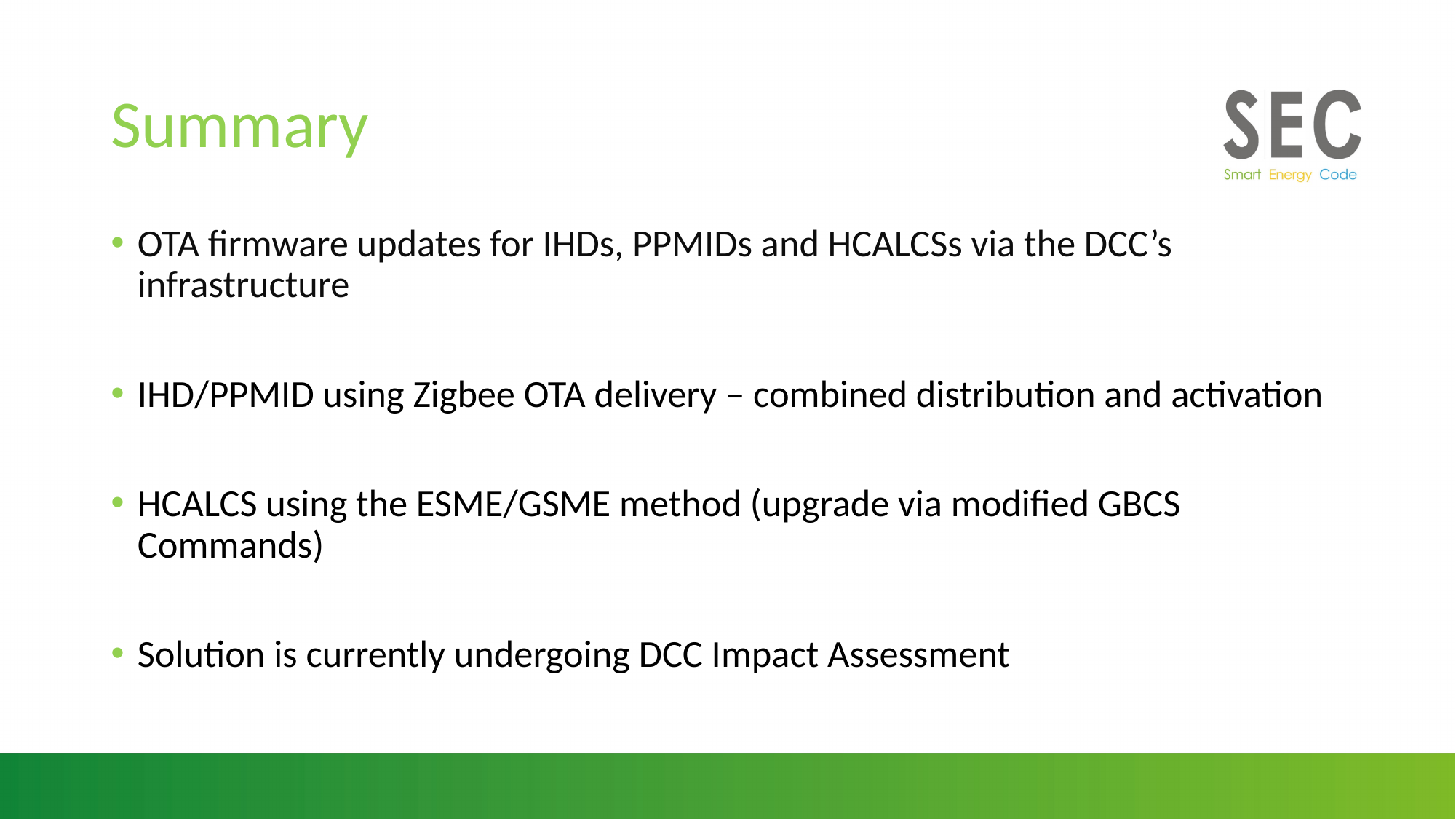

# Summary
OTA firmware updates for IHDs, PPMIDs and HCALCSs via the DCC’s infrastructure

IHD/PPMID using Zigbee OTA delivery – combined distribution and activation

HCALCS using the ESME/GSME method (upgrade via modified GBCS Commands)

Solution is currently undergoing DCC Impact Assessment